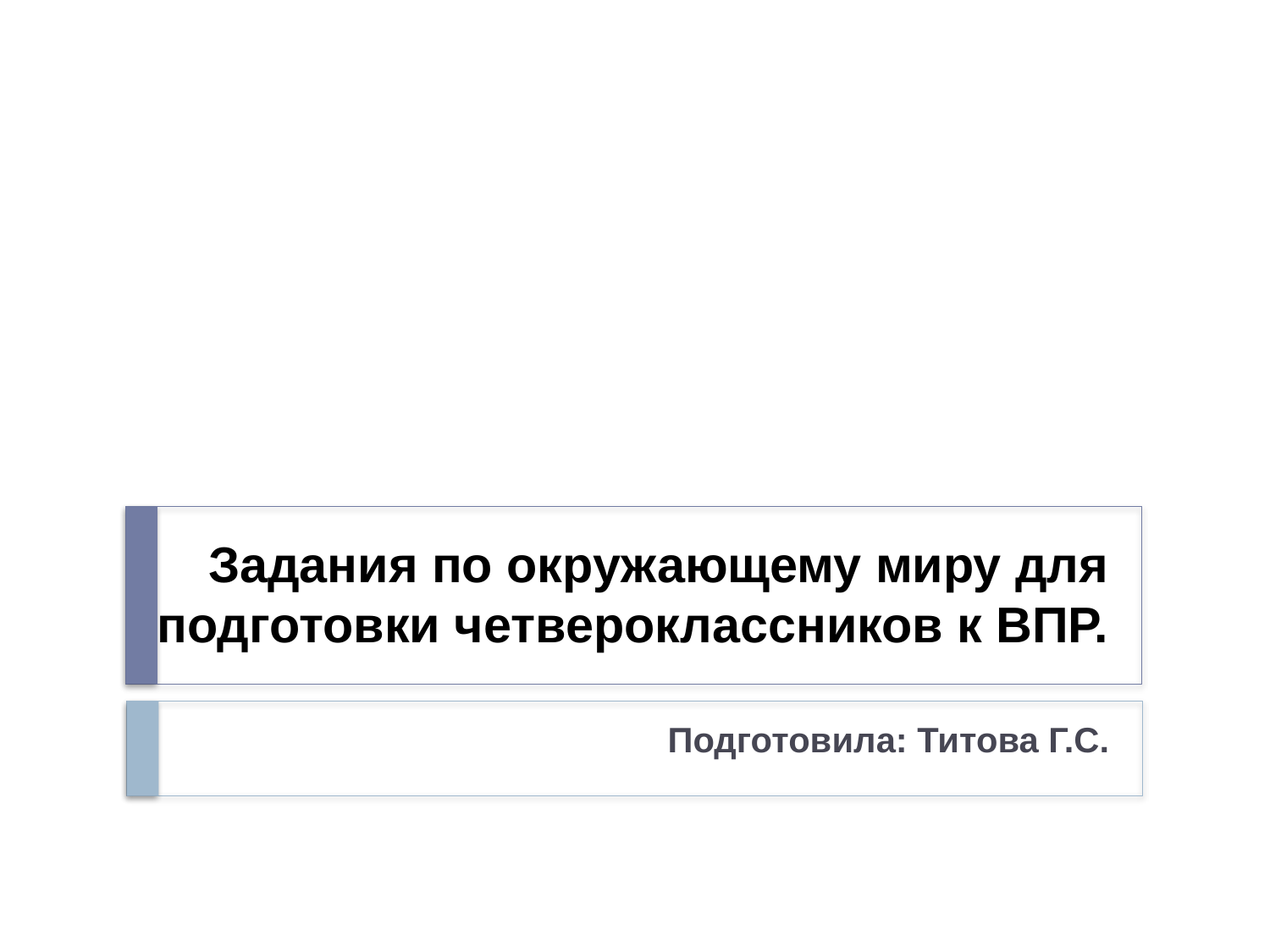

# Задания по окружающему миру для подготовки четвероклассников к ВПР.
Подготовила: Титова Г.С.